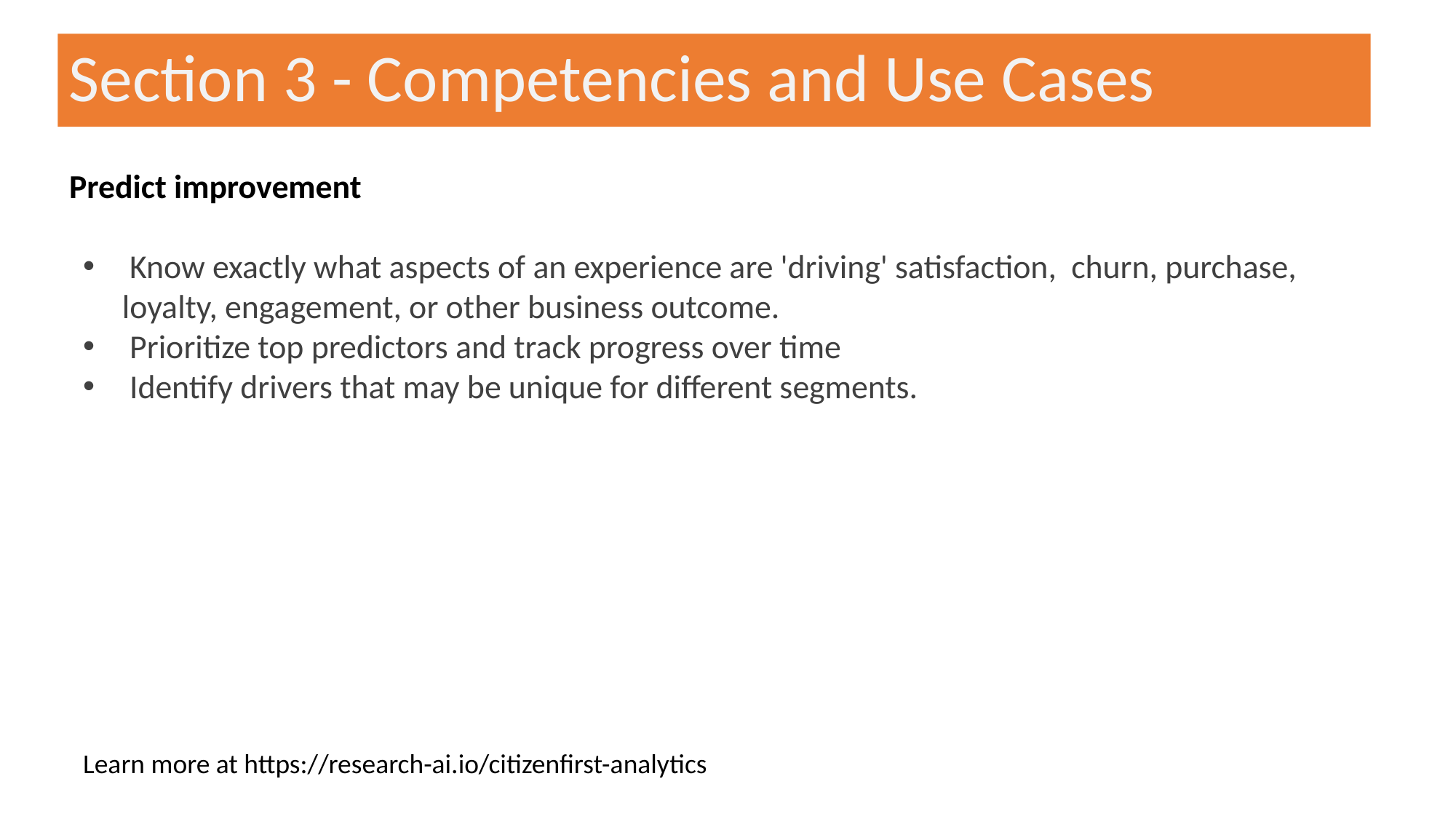

Section 3 - Competencies and Use Cases
Predict improvement

 Know exactly what aspects of an experience are 'driving' satisfaction,  churn, purchase, loyalty, engagement, or other business outcome.
 Prioritize top predictors and track progress over time
 Identify drivers that may be unique for different segments.
Learn more at https://research-ai.io/citizenfirst-analytics